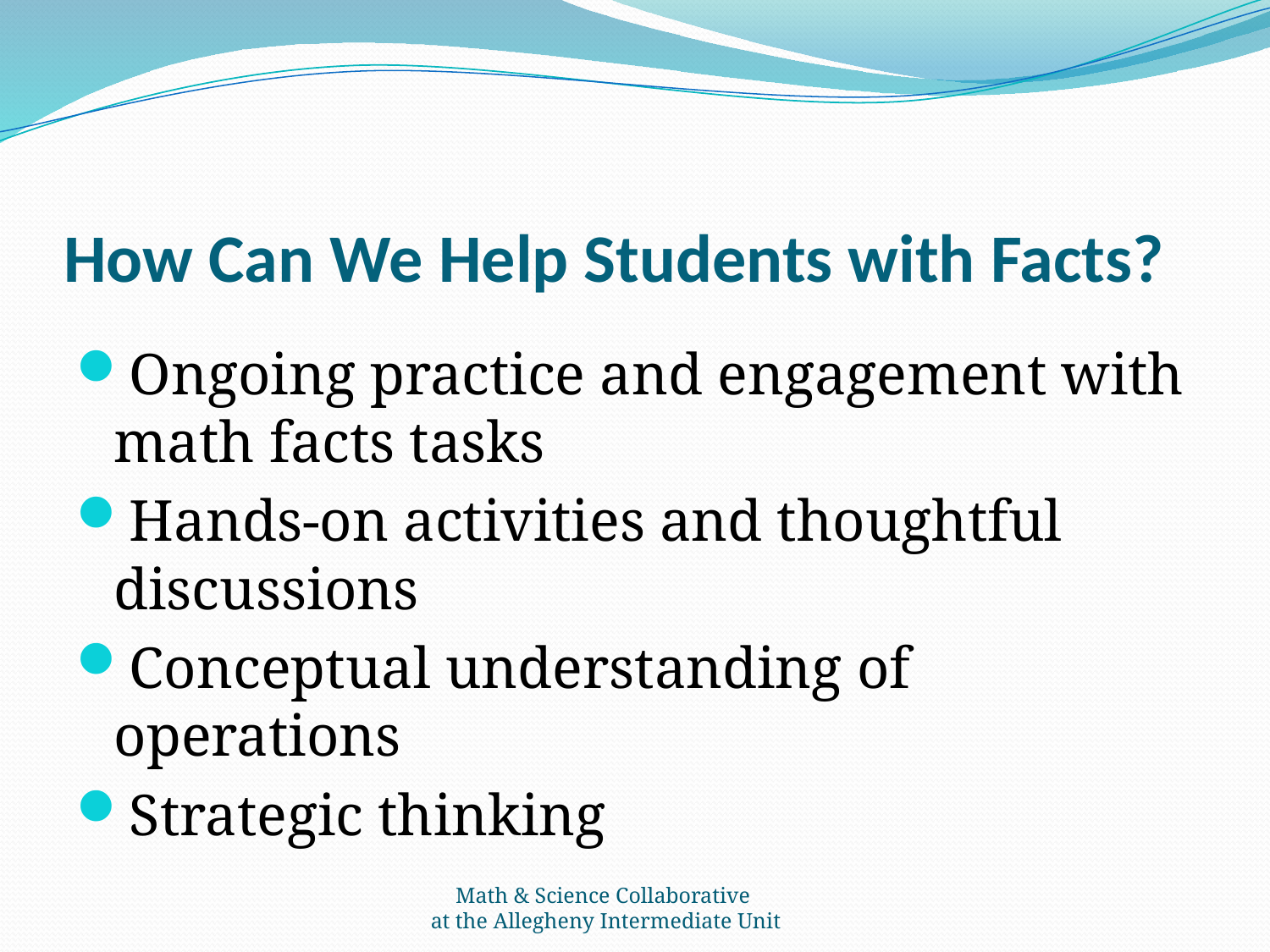

# How Can We Help Students with Facts?
Ongoing practice and engagement with math facts tasks
Hands-on activities and thoughtful discussions
Conceptual understanding of operations
Strategic thinking
Math & Science Collaborative
 at the Allegheny Intermediate Unit